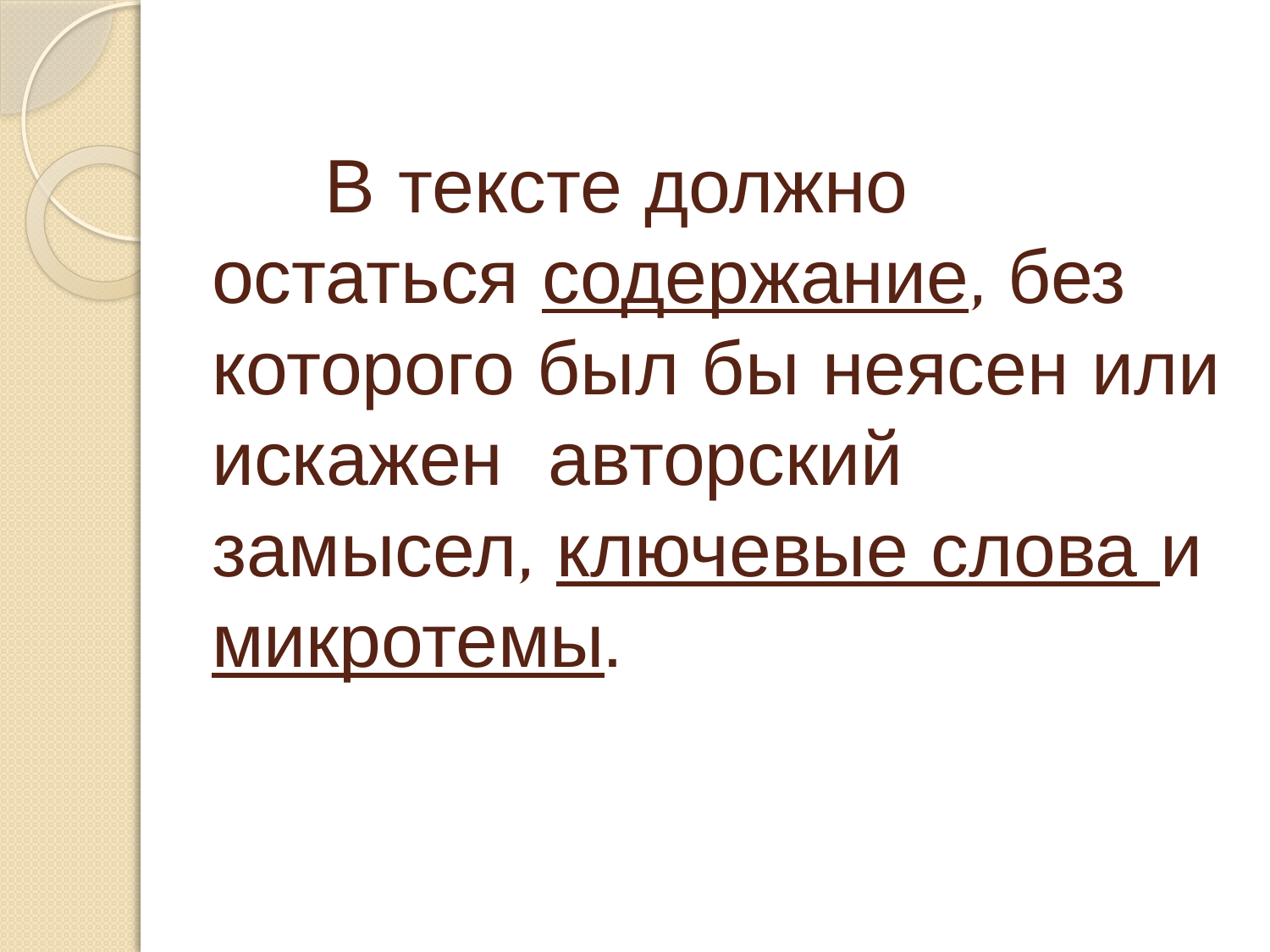

# В тексте должно остаться содержание, без которого был бы неясен или искажен  авторский замысел, ключевые слова и микротемы.